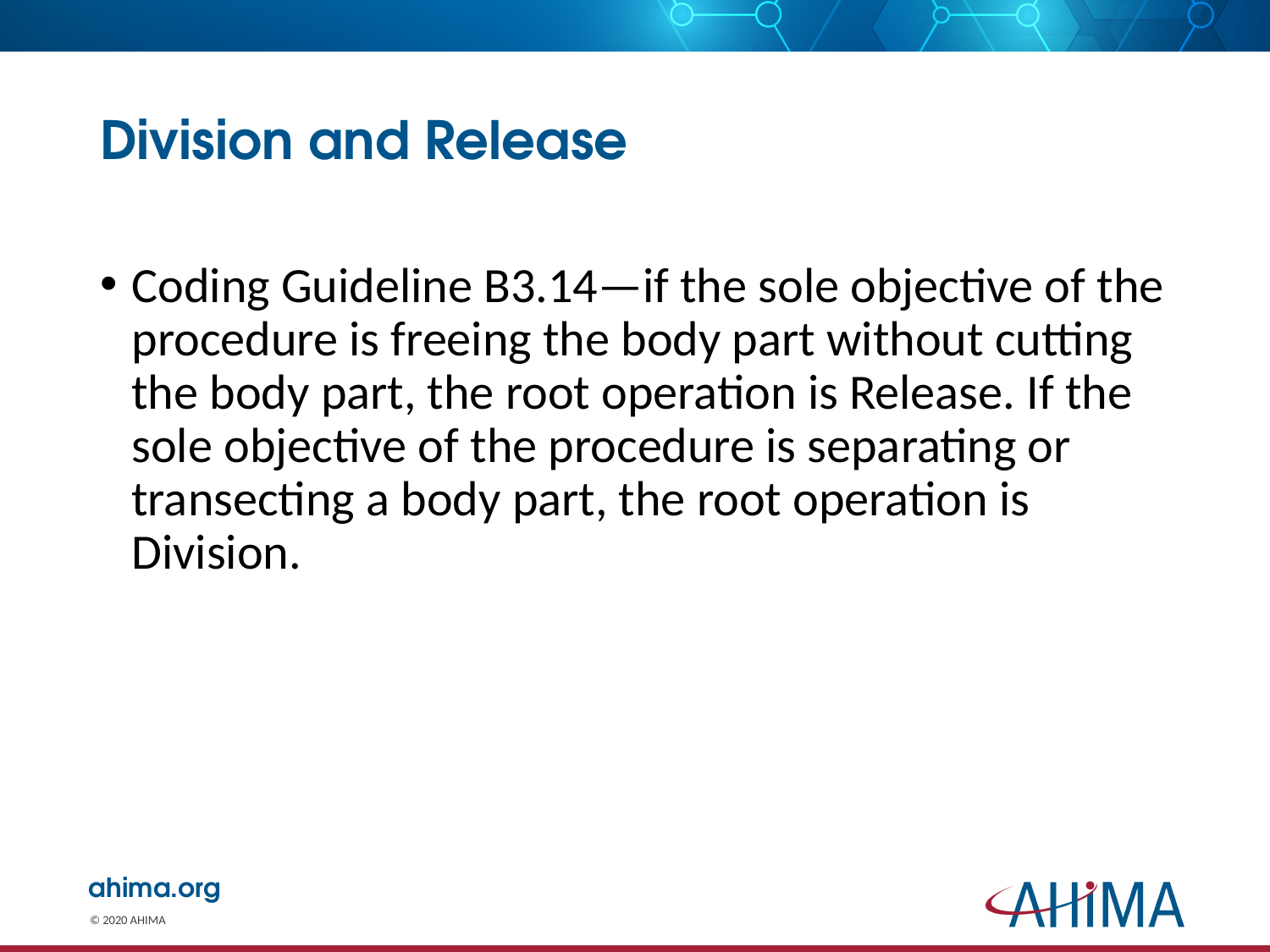

# Division and Release
Coding Guideline B3.14—if the sole objective of the procedure is freeing the body part without cutting the body part, the root operation is Release. If the sole objective of the procedure is separating or transecting a body part, the root operation is Division.